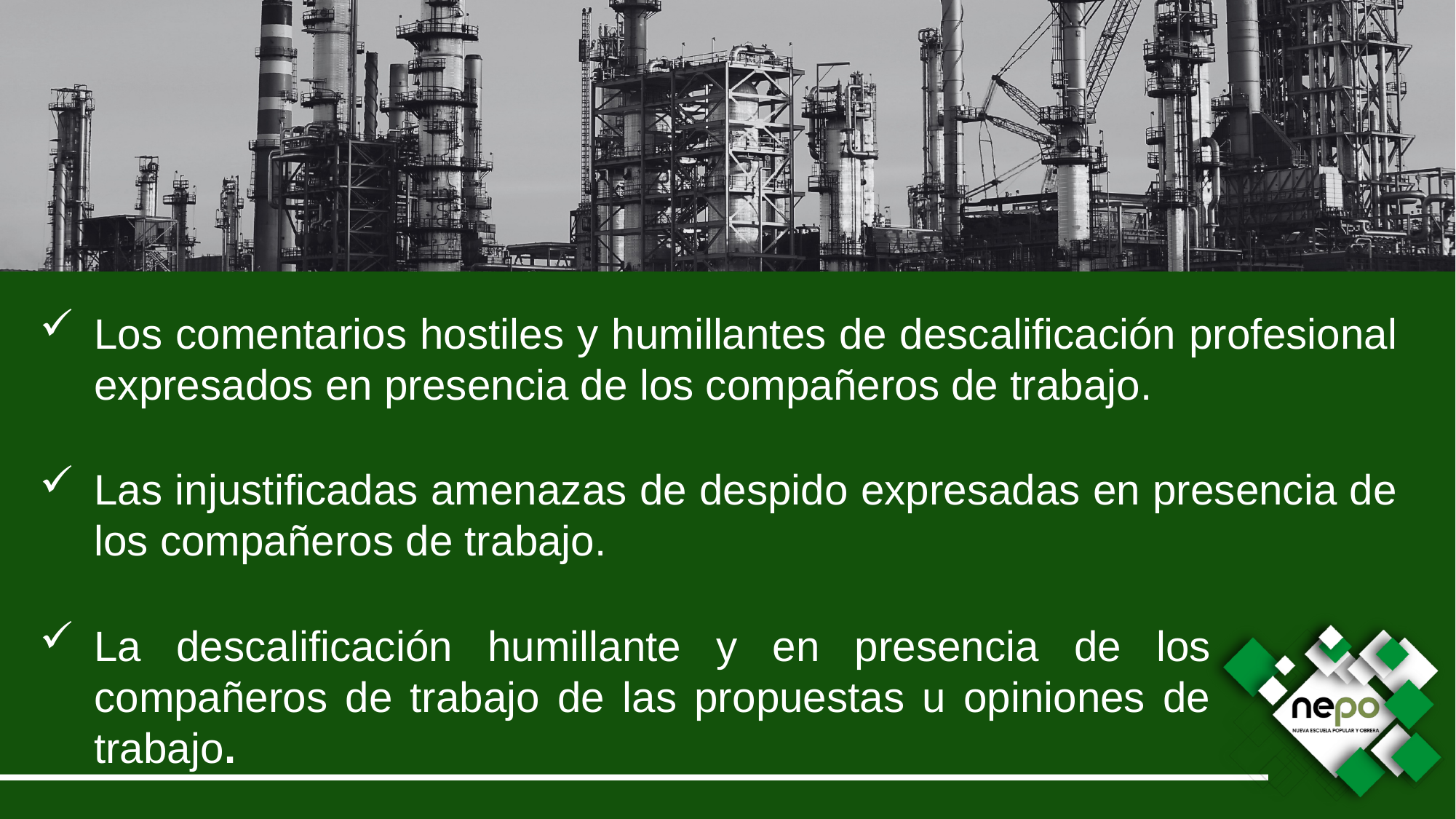

Los comentarios hostiles y humillantes de descalificación profesional expresados en presencia de los compañeros de trabajo.
Las injustificadas amenazas de despido expresadas en presencia de los compañeros de trabajo.
La descalificación humillante y en presencia de los compañeros de trabajo de las propuestas u opiniones de trabajo.